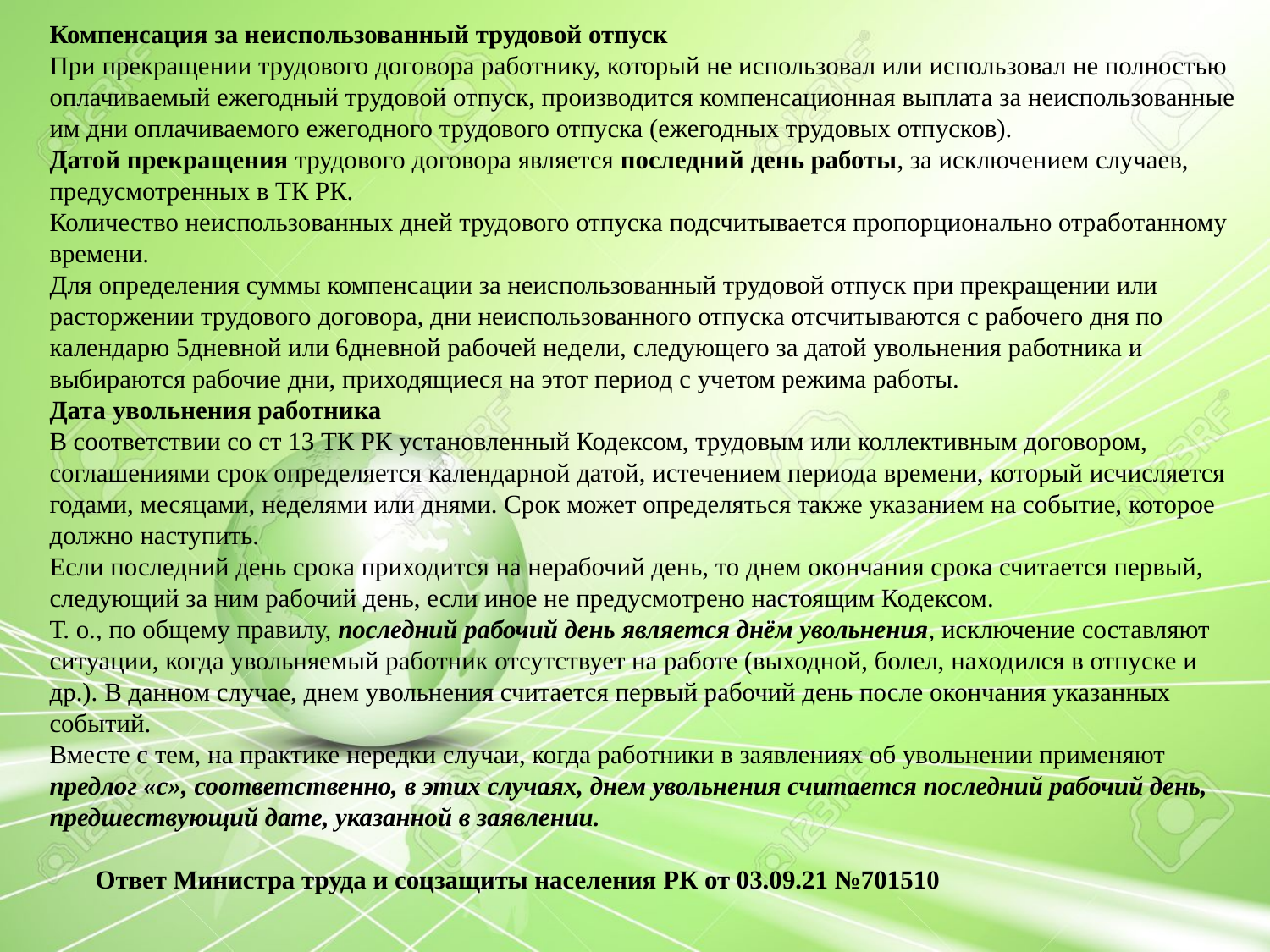

Компенсация за неиспользованный трудовой отпуск
При прекращении трудового договора работнику, который не использовал или использовал не полностью оплачиваемый ежегодный трудовой отпуск, производится компенсационная выплата за неиспользованные им дни оплачиваемого ежегодного трудового отпуска (ежегодных трудовых отпусков).
Датой прекращения трудового договора является последний день работы, за исключением случаев, предусмотренных в ТК РК.
Количество неиспользованных дней трудового отпуска подсчитывается пропорционально отработанному времени.
Для определения суммы компенсации за неиспользованный трудовой отпуск при прекращении или расторжении трудового договора, дни неиспользованного отпуска отсчитываются с рабочего дня по календарю 5дневной или 6дневной рабочей недели, следующего за датой увольнения работника и выбираются рабочие дни, приходящиеся на этот период с учетом режима работы.
Дата увольнения работника
В соответствии со ст 13 ТК РК установленный Кодексом, трудовым или коллективным договором, соглашениями срок определяется календарной датой, истечением периода времени, который исчисляется годами, месяцами, неделями или днями. Срок может определяться также указанием на событие, которое должно наступить.
Если последний день срока приходится на нерабочий день, то днем окончания срока считается первый, следующий за ним рабочий день, если иное не предусмотрено настоящим Кодексом.
Т. о., по общему правилу, последний рабочий день является днём увольнения, исключение составляют ситуации, когда увольняемый работник отсутствует на работе (выходной, болел, находился в отпуске и др.). В данном случае, днем увольнения считается первый рабочий день после окончания указанных событий.
Вместе с тем, на практике нередки случаи, когда работники в заявлениях об увольнении применяют предлог «с», соответственно, в этих случаях, днем увольнения считается последний рабочий день, предшествующий дате, указанной в заявлении.

       Ответ Министра труда и соцзащиты населения РК от 03.09.21 №701510